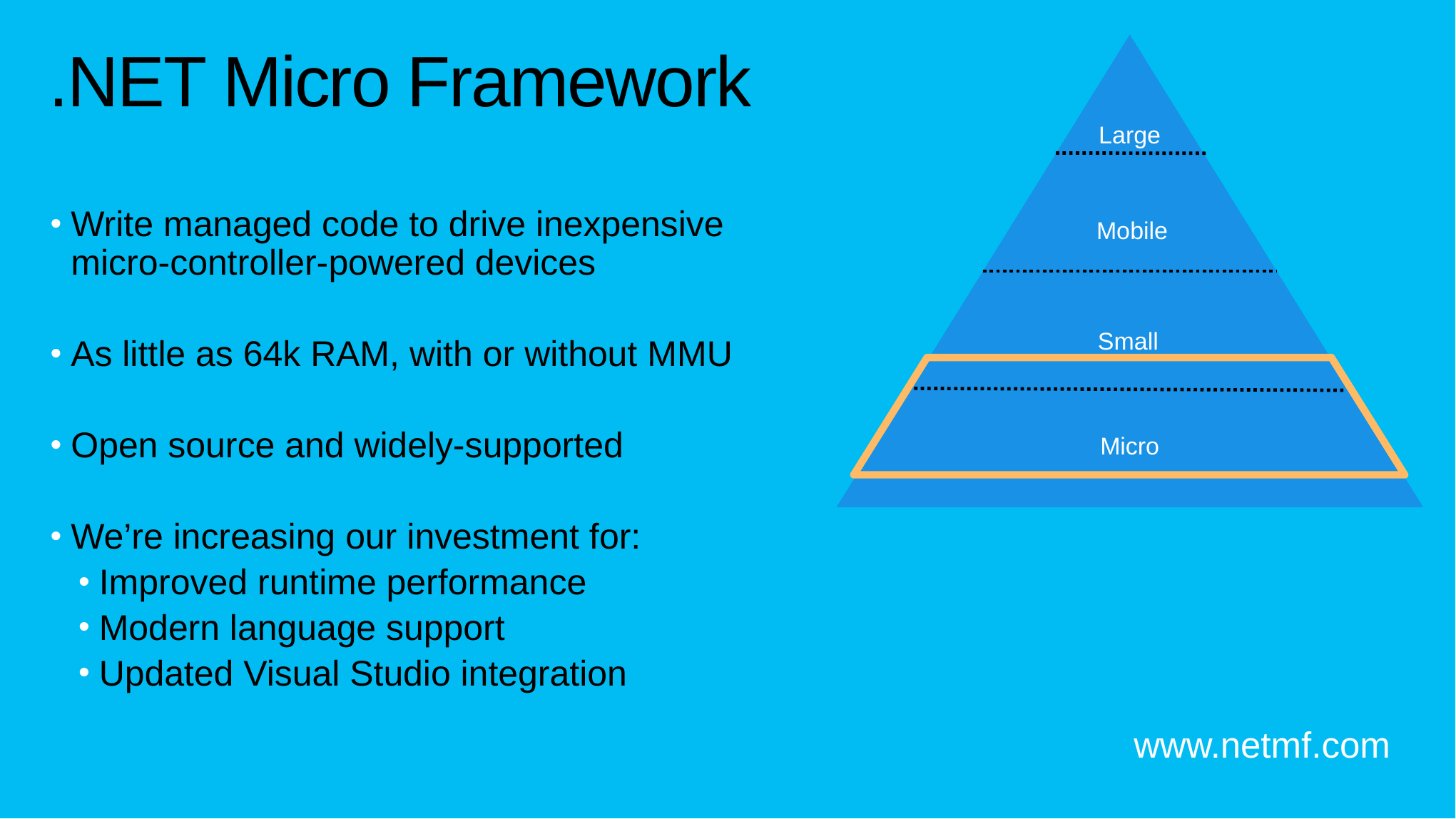

Large
Mobile
Small
Micro
# .NET Micro Framework
Write managed code to drive inexpensive micro-controller-powered devices

As little as 64k RAM, with or without MMU

Open source and widely-supported

We’re increasing our investment for:
Improved runtime performance
Modern language support
Updated Visual Studio integration

www.netmf.com